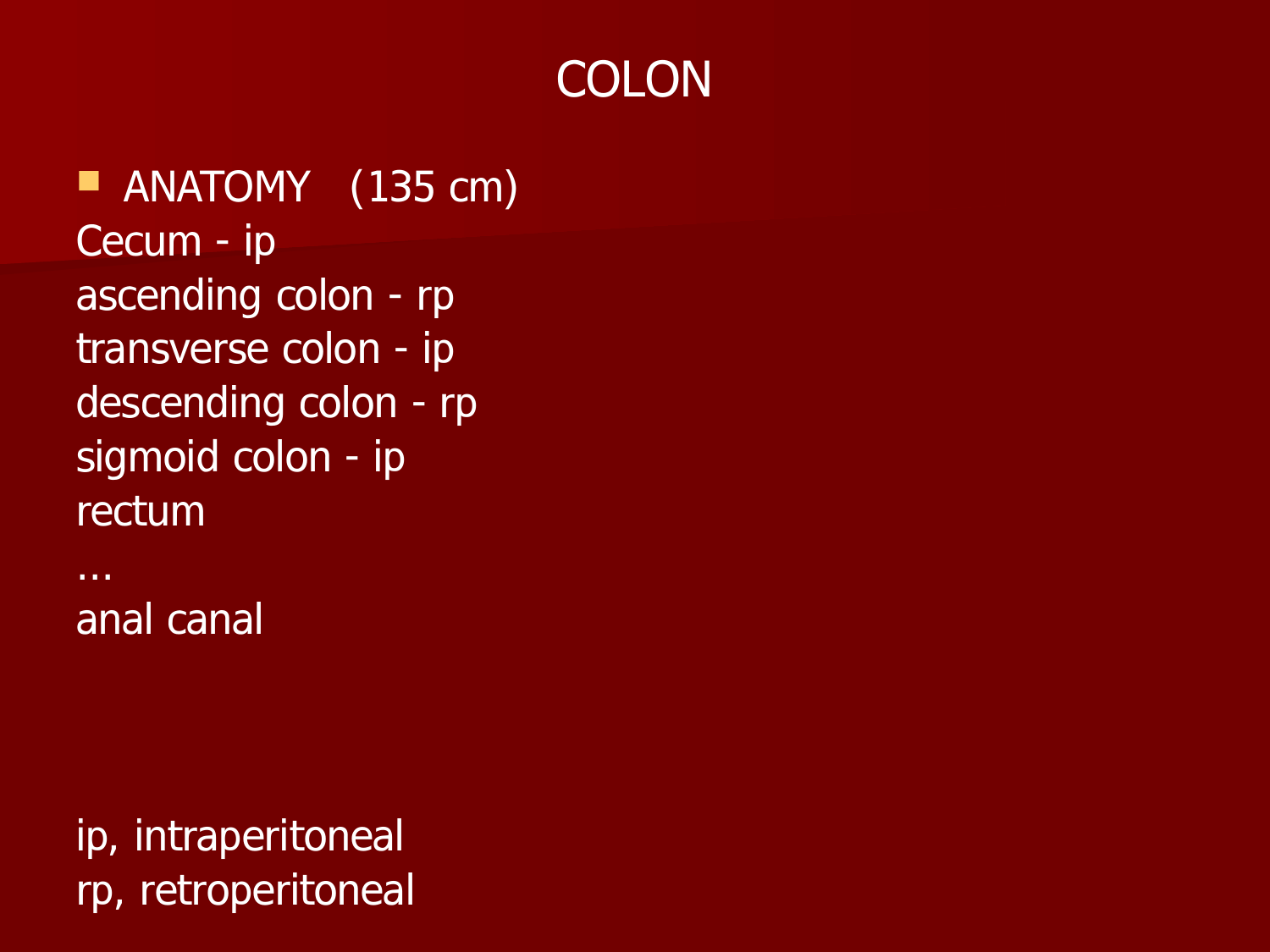

# COLON
ANATOMY   (135 cm)
Cecum - ip
ascending colon - rp
transverse colon - ip
descending colon - rp
sigmoid colon - ip
rectum
...
anal canal

ip, intraperitoneal
rp, retroperitoneal